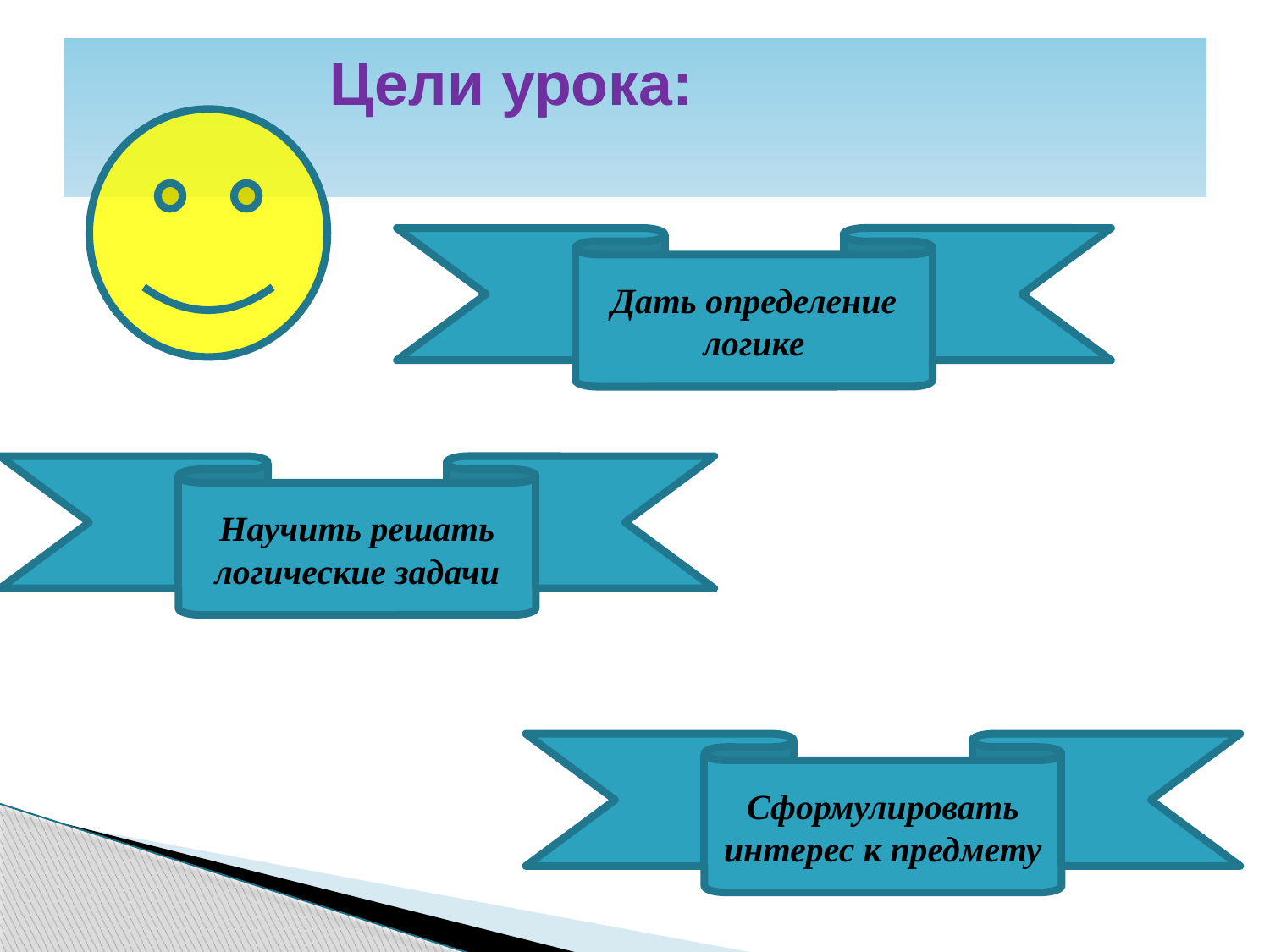

# Цели урока:

Дать определение логике
Научить решать логические задачи
Сформулировать интерес к предмету